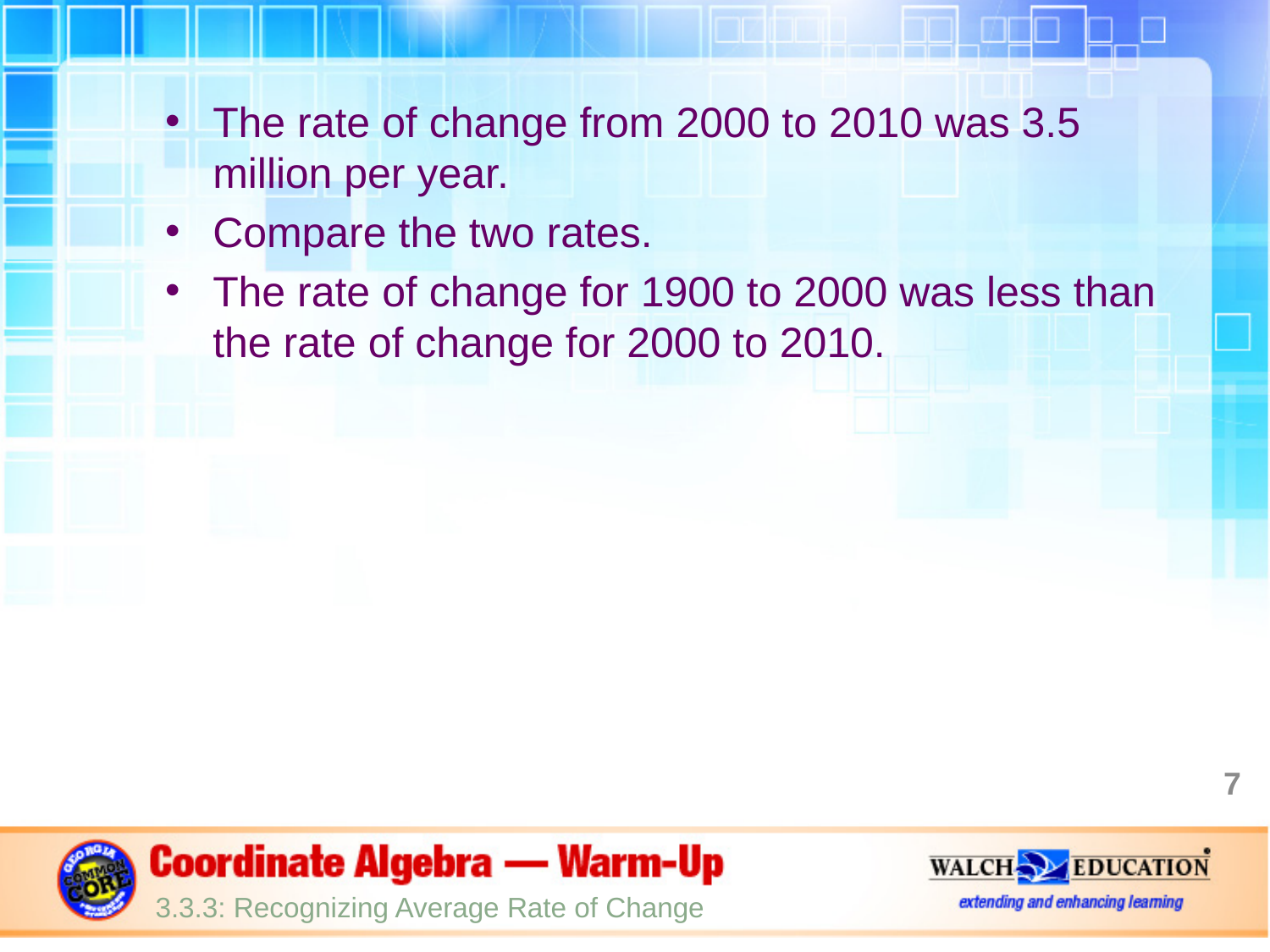

The rate of change from 2000 to 2010 was 3.5 million per year.
Compare the two rates.
The rate of change for 1900 to 2000 was less than the rate of change for 2000 to 2010.
7
3.3.3: Recognizing Average Rate of Change